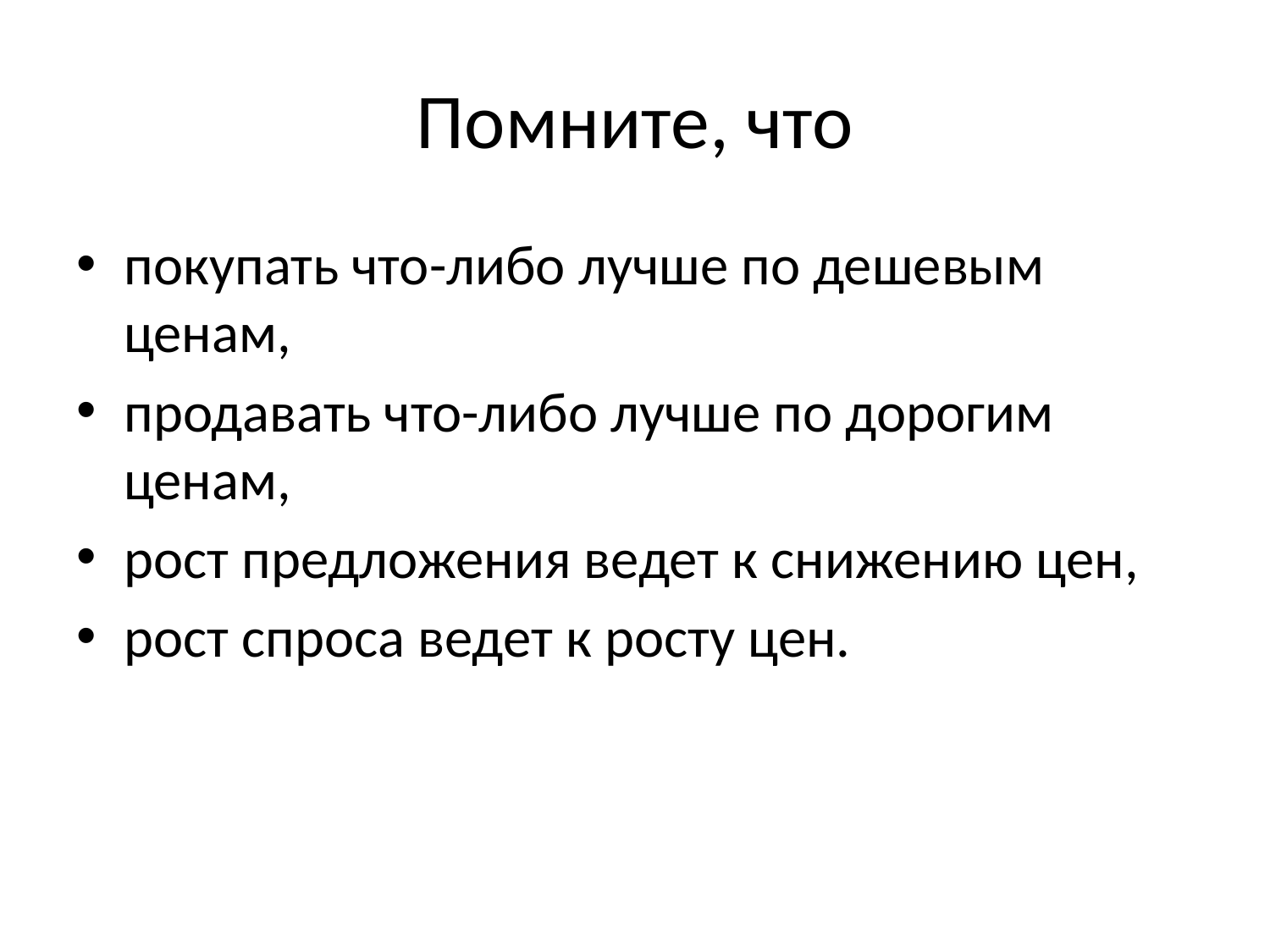

# Помните, что
покупать что-либо лучше по дешевым ценам,
продавать что-либо лучше по дорогим ценам,
рост предложения ведет к снижению цен,
рост спроса ведет к росту цен.